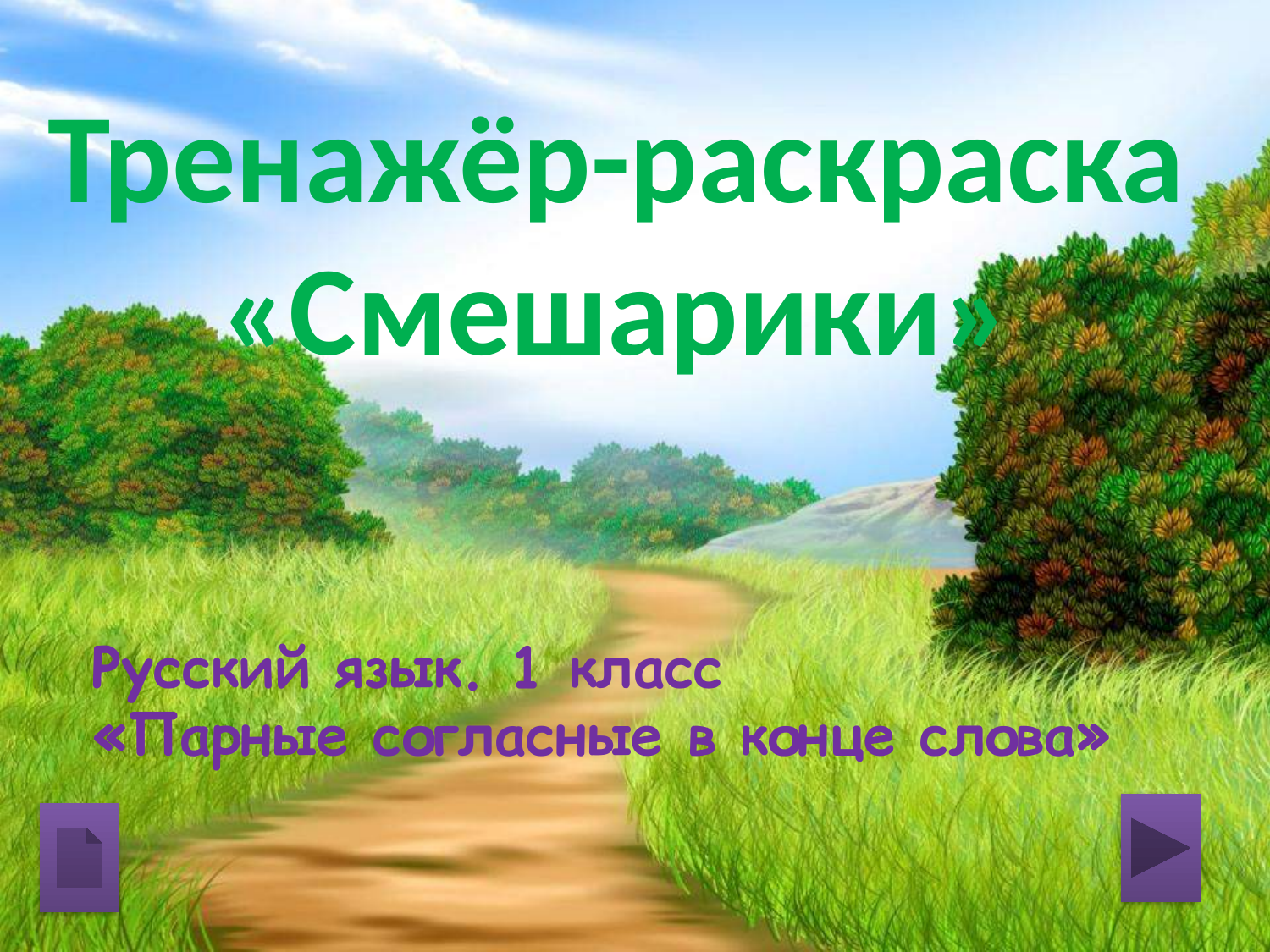

Тренажёр-раскраска
«Смешарики»
Русский язык. 1 класс
«Парные согласные в конце слова»